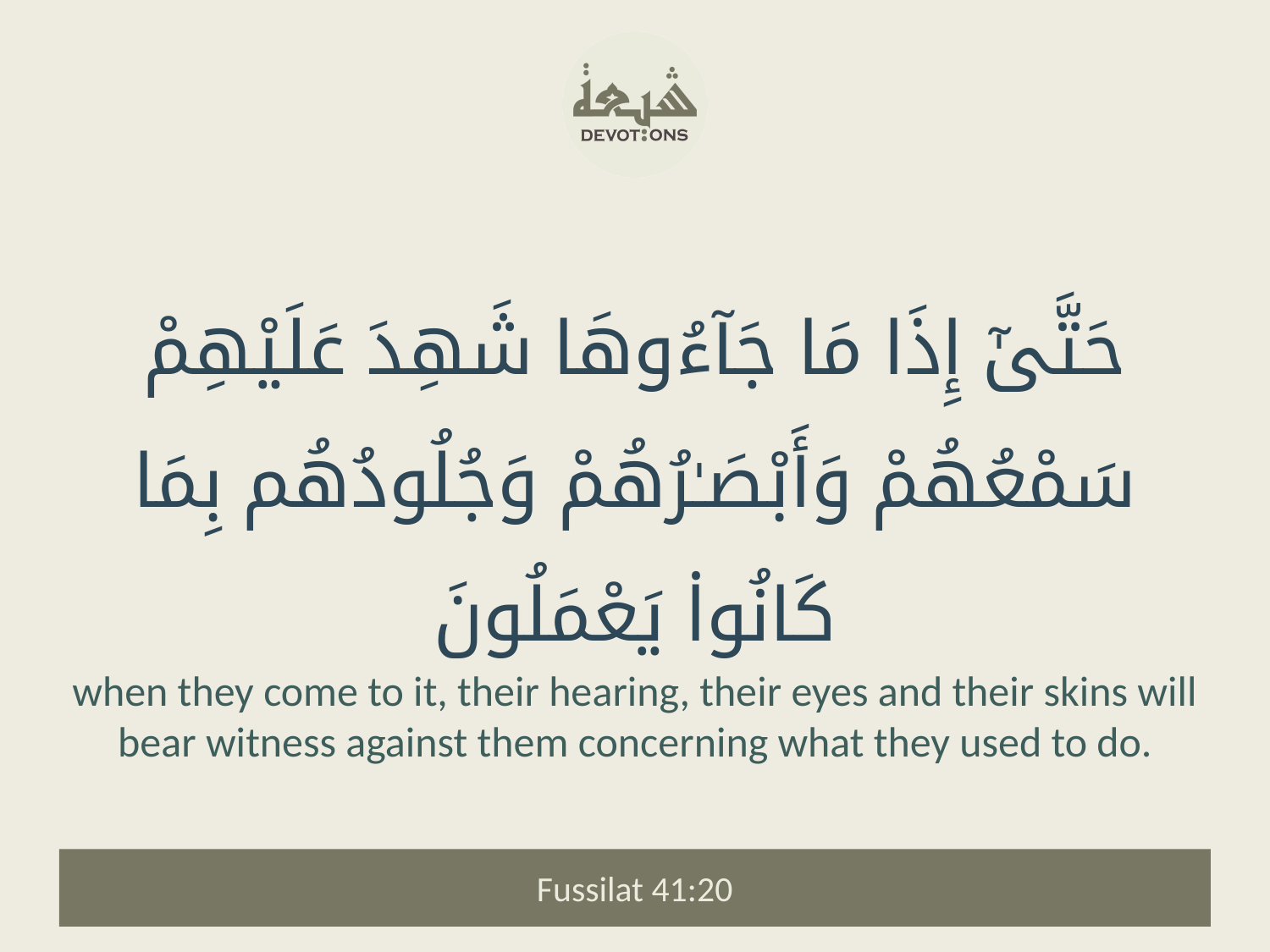

حَتَّىٰٓ إِذَا مَا جَآءُوهَا شَهِدَ عَلَيْهِمْ سَمْعُهُمْ وَأَبْصَـٰرُهُمْ وَجُلُودُهُم بِمَا كَانُوا۟ يَعْمَلُونَ
when they come to it, their hearing, their eyes and their skins will bear witness against them concerning what they used to do.
Fussilat 41:20